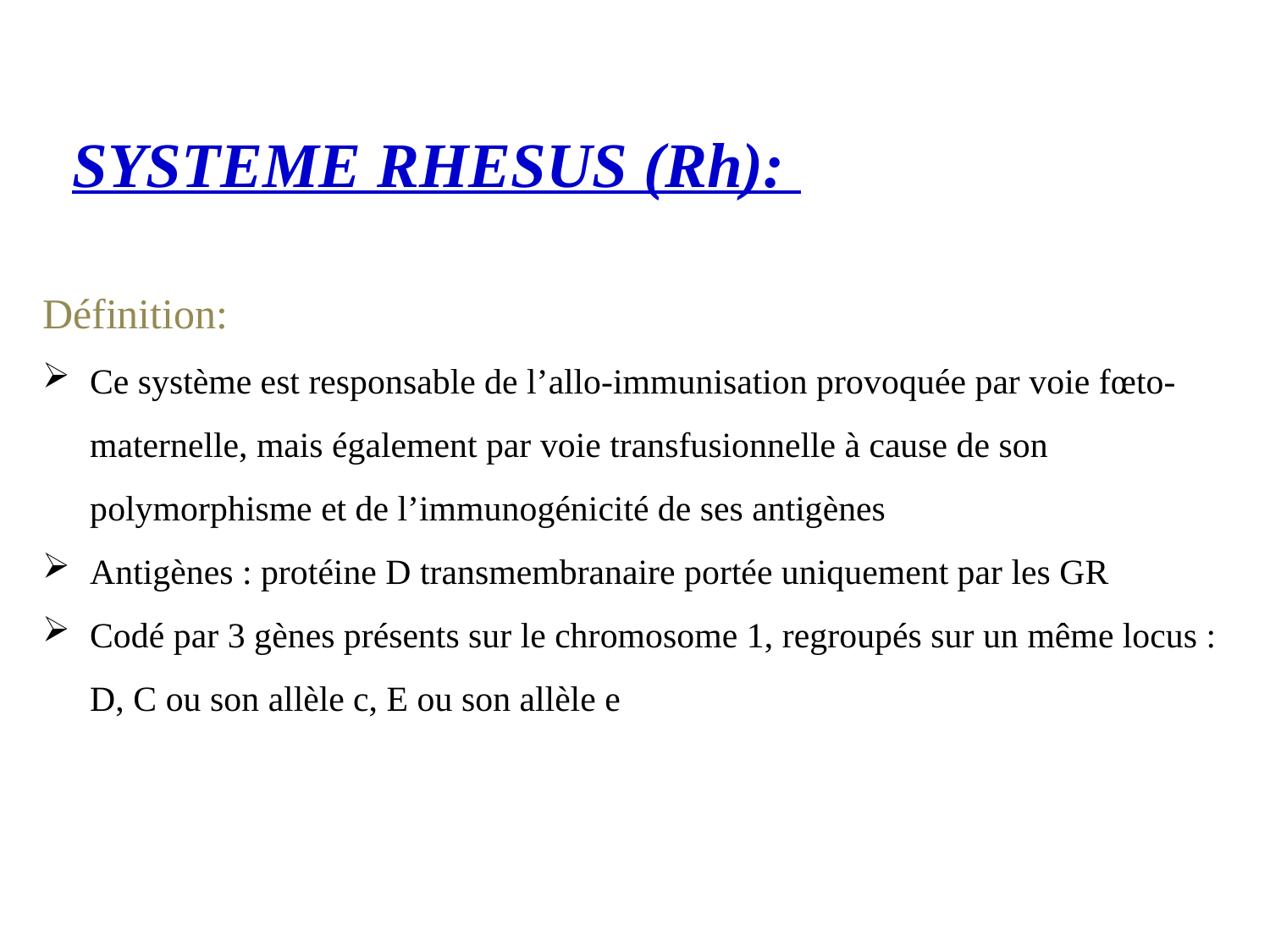

SYSTEME RHESUS (Rh):
Définition:
Ce système est responsable de l’allo-immunisation provoquée par voie fœto-maternelle, mais également par voie transfusionnelle à cause de son polymorphisme et de l’immunogénicité de ses antigènes
Antigènes : protéine D transmembranaire portée uniquement par les GR
Codé par 3 gènes présents sur le chromosome 1, regroupés sur un même locus : D, C ou son allèle c, E ou son allèle e